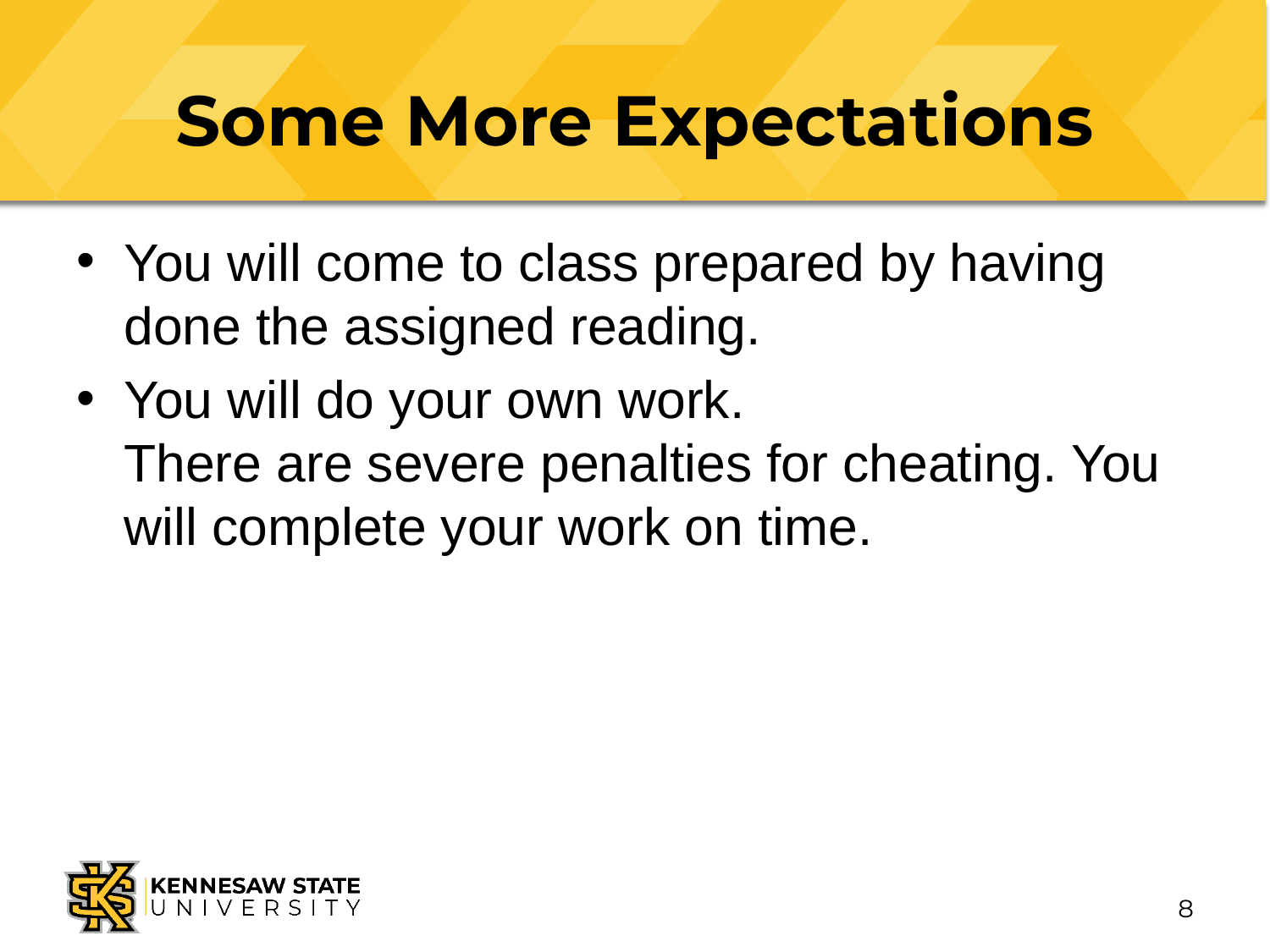

# Some More Expectations
You will come to class prepared by having done the assigned reading.
You will do your own work.
There are severe penalties for cheating. You will complete your work on time.
8